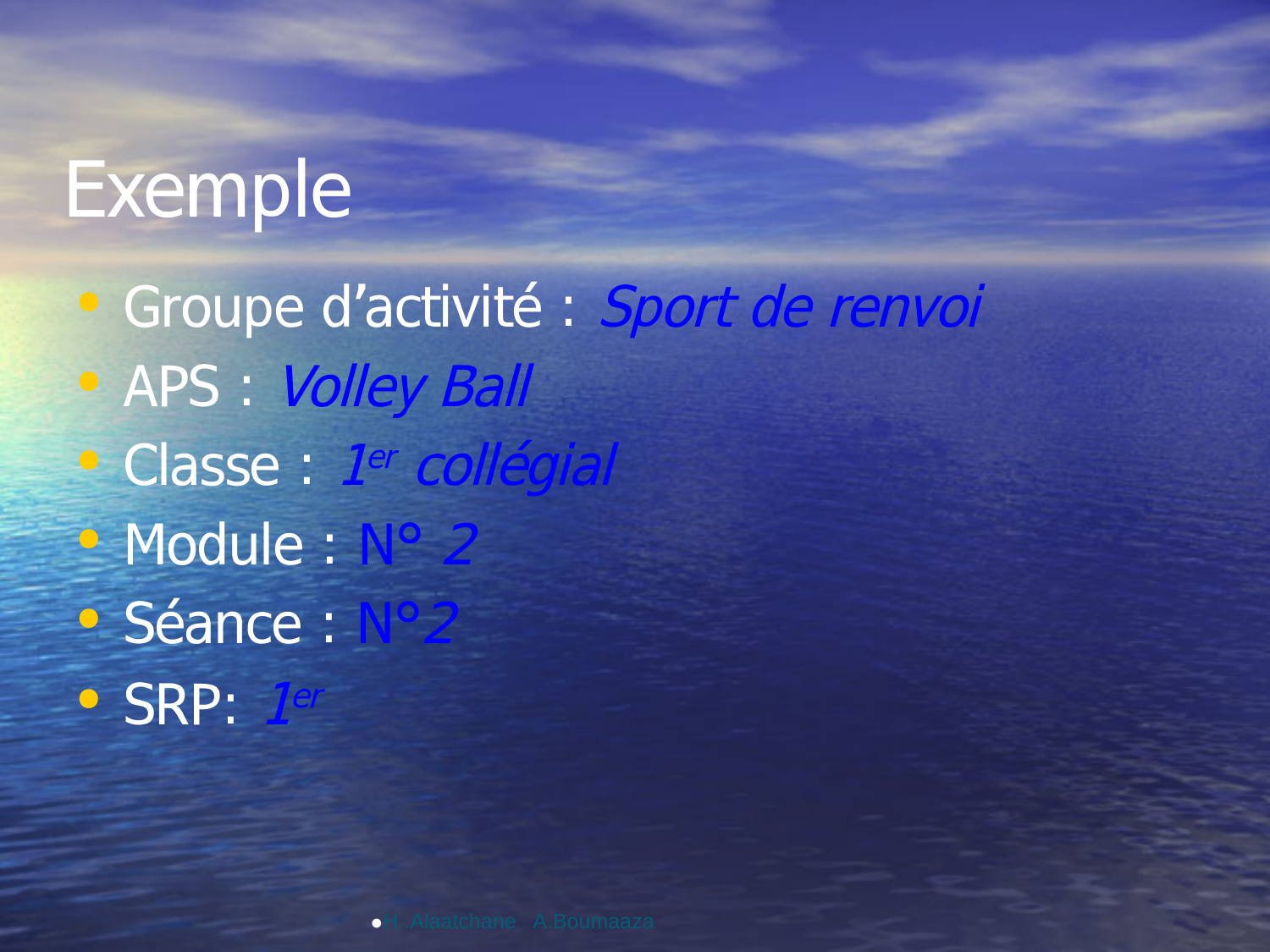

Exemple
Groupe d’activité : Sport de renvoi
APS : Volley Ball
Classe : 1er collégial
Module : N° 2
Séance : N°2
SRP: 1er
H .Alaatchane   A.Boumaaza